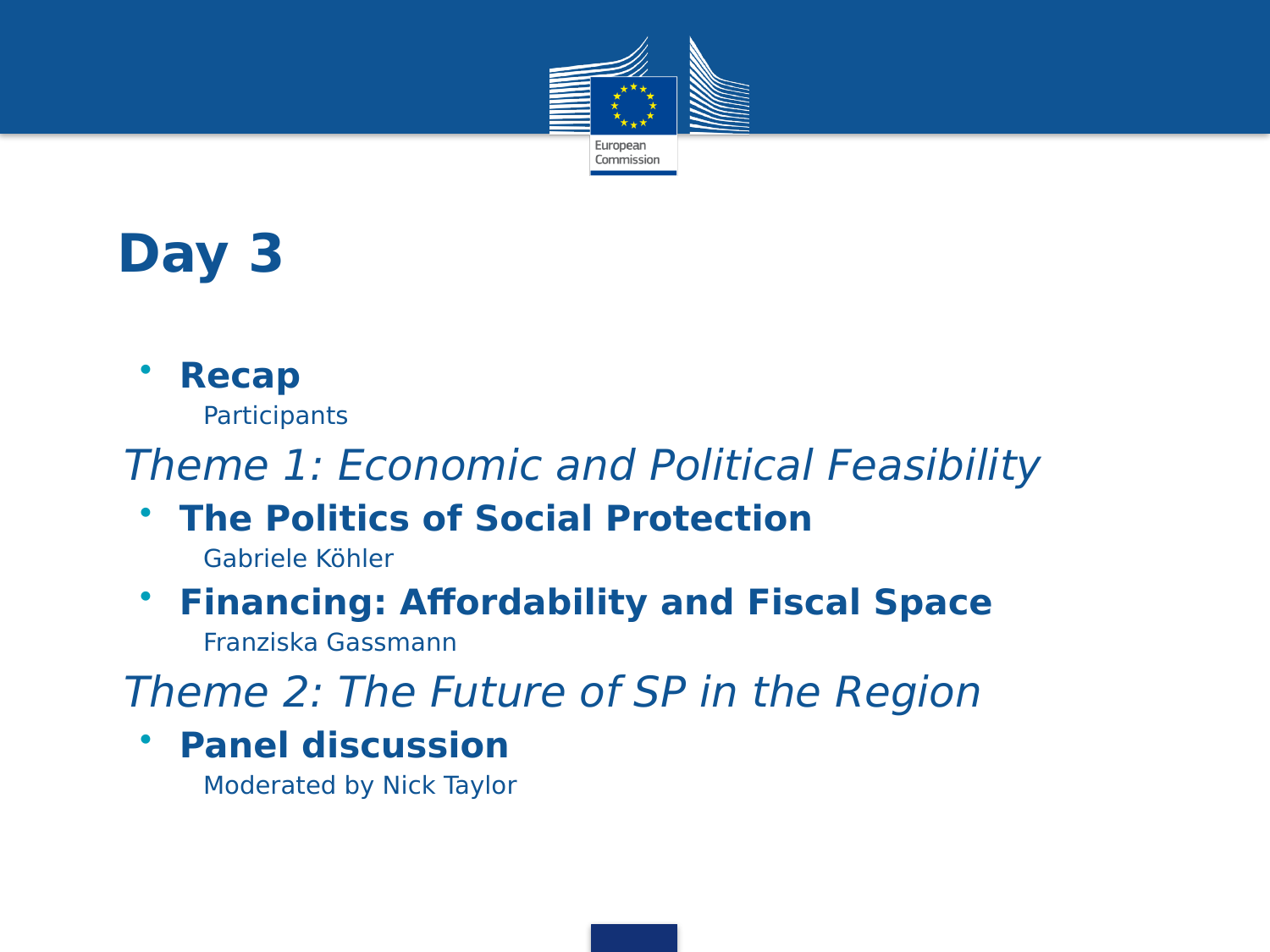

# Day 3
Recap
Participants
Theme 1: Economic and Political Feasibility
The Politics of Social Protection
Gabriele Köhler
Financing: Affordability and Fiscal Space
Franziska Gassmann
Theme 2: The Future of SP in the Region
Panel discussion
Moderated by Nick Taylor